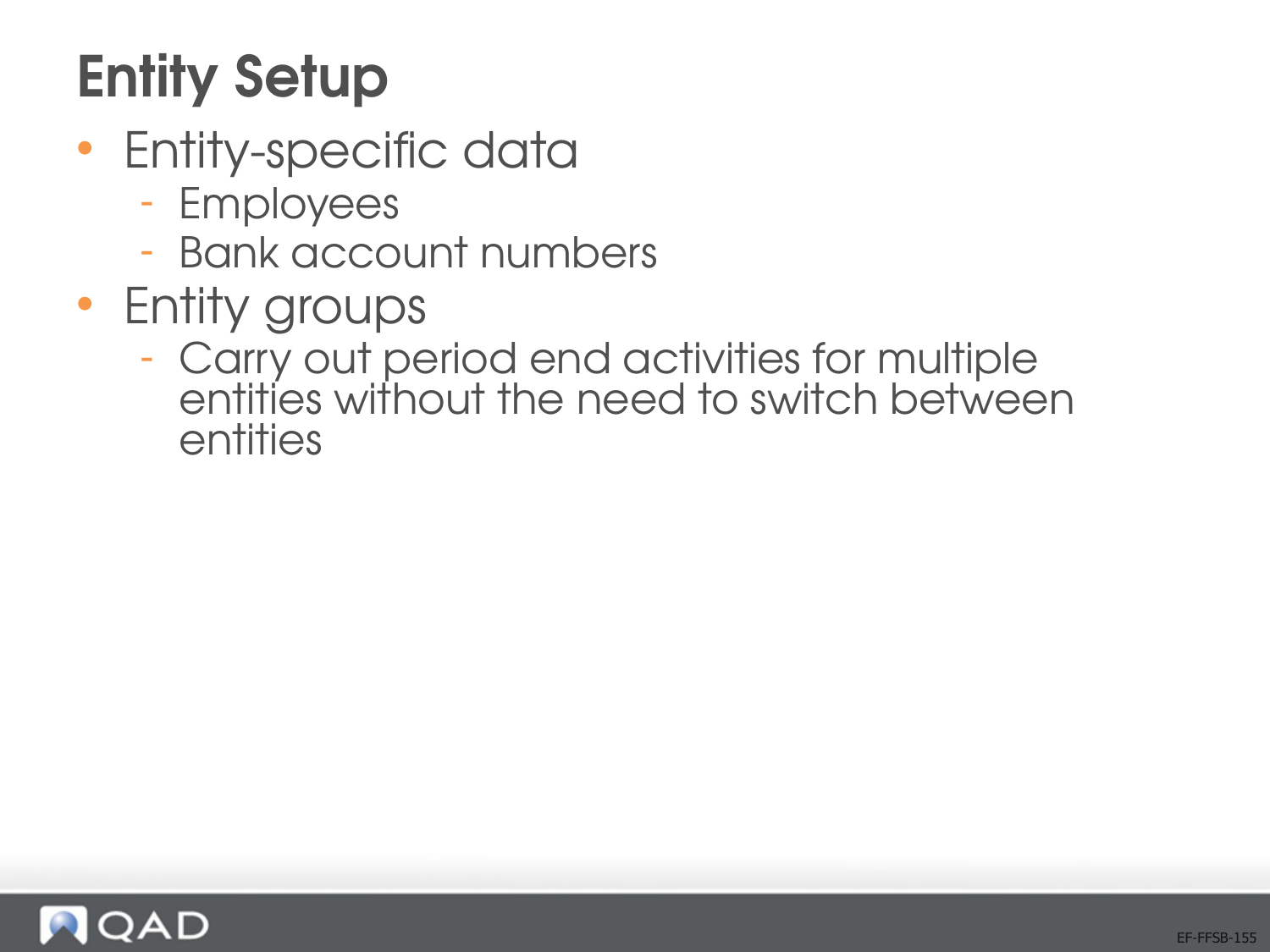

# Entity Setup
Entity-specific data
Employees
Bank account numbers
Entity groups
Carry out period end activities for multiple entities without the need to switch between entities

EF-FFSB-155